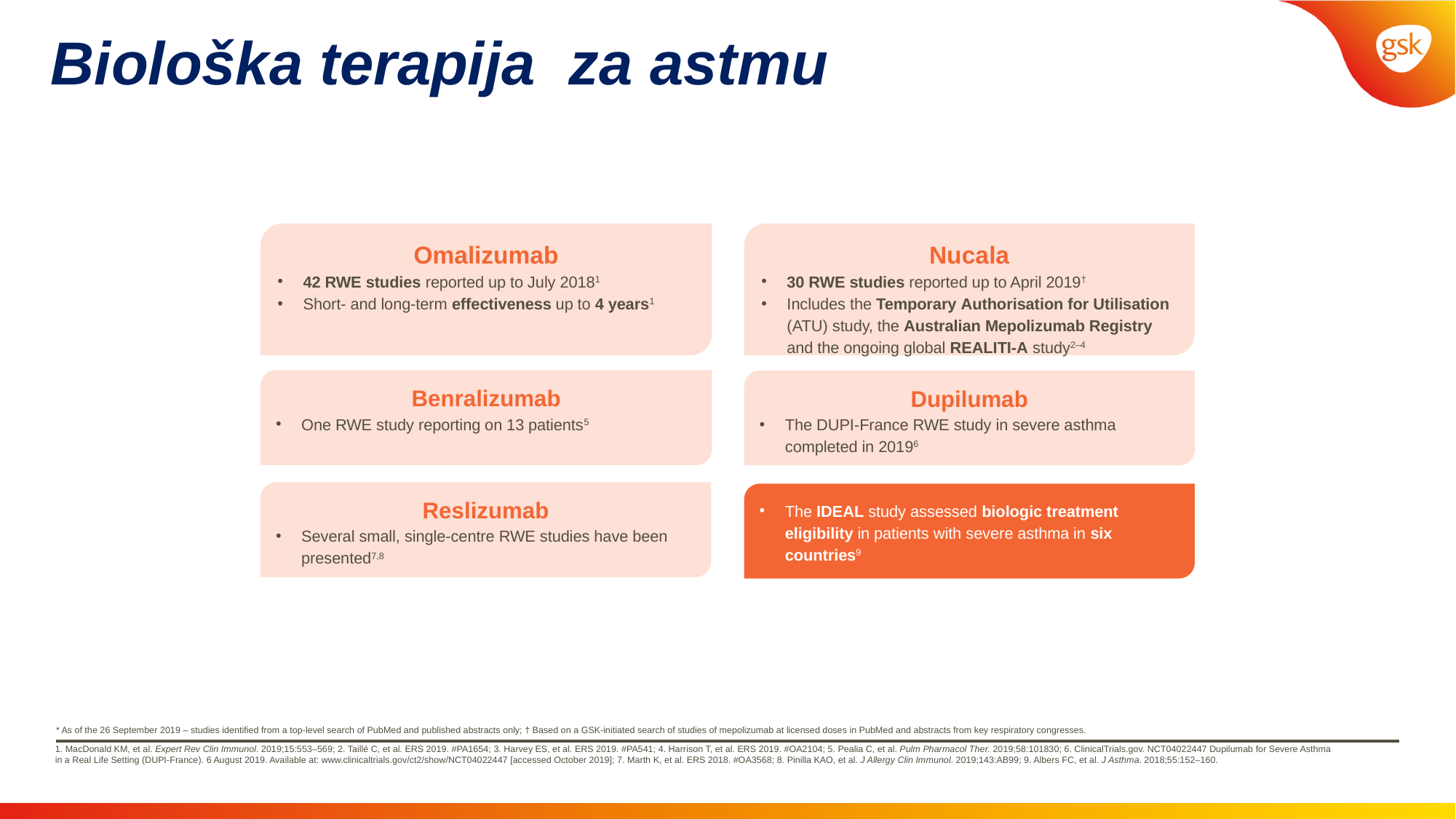

# Biološka terapija  za astmu
Omalizumab
42 RWE studies reported up to July 20181
Short- and long-term effectiveness up to 4 years1
Nucala
30 RWE studies reported up to April 2019†
Includes the Temporary Authorisation for Utilisation (ATU) study, the Australian Mepolizumab Registry and the ongoing global REALITI-A study2–4
Benralizumab
One RWE study reporting on 13 patients5
Dupilumab
The DUPI-France RWE study in severe asthma completed in 20196
Reslizumab
Several small, single-centre RWE studies have been presented7,8
The IDEAL study assessed biologic treatment eligibility in patients with severe asthma in six countries9
* As of the 26 September 2019 – studies identified from a top-level search of PubMed and published abstracts only; † Based on a GSK-initiated search of studies of mepolizumab at licensed doses in PubMed and abstracts from key respiratory congresses.
1. MacDonald KM, et al. Expert Rev Clin Immunol. 2019;15:553–569; 2. Taillé C, et al. ERS 2019. #PA1654; 3. Harvey ES, et al. ERS 2019. #PA541; 4. Harrison T, et al. ERS 2019. #OA2104; 5. Pealia C, et al. Pulm Pharmacol Ther. 2019;58:101830; 6. ClinicalTrials.gov. NCT04022447 Dupilumab for Severe Asthma in a Real Life Setting (DUPI-France). 6 August 2019. Available at: www.clinicaltrials.gov/ct2/show/NCT04022447 [accessed October 2019]; 7. Marth K, et al. ERS 2018. #OA3568; 8. Pinilla KAO, et al. J Allergy Clin Immunol. 2019;143:AB99; 9. Albers FC, et al. J Asthma. 2018;55:152–160.